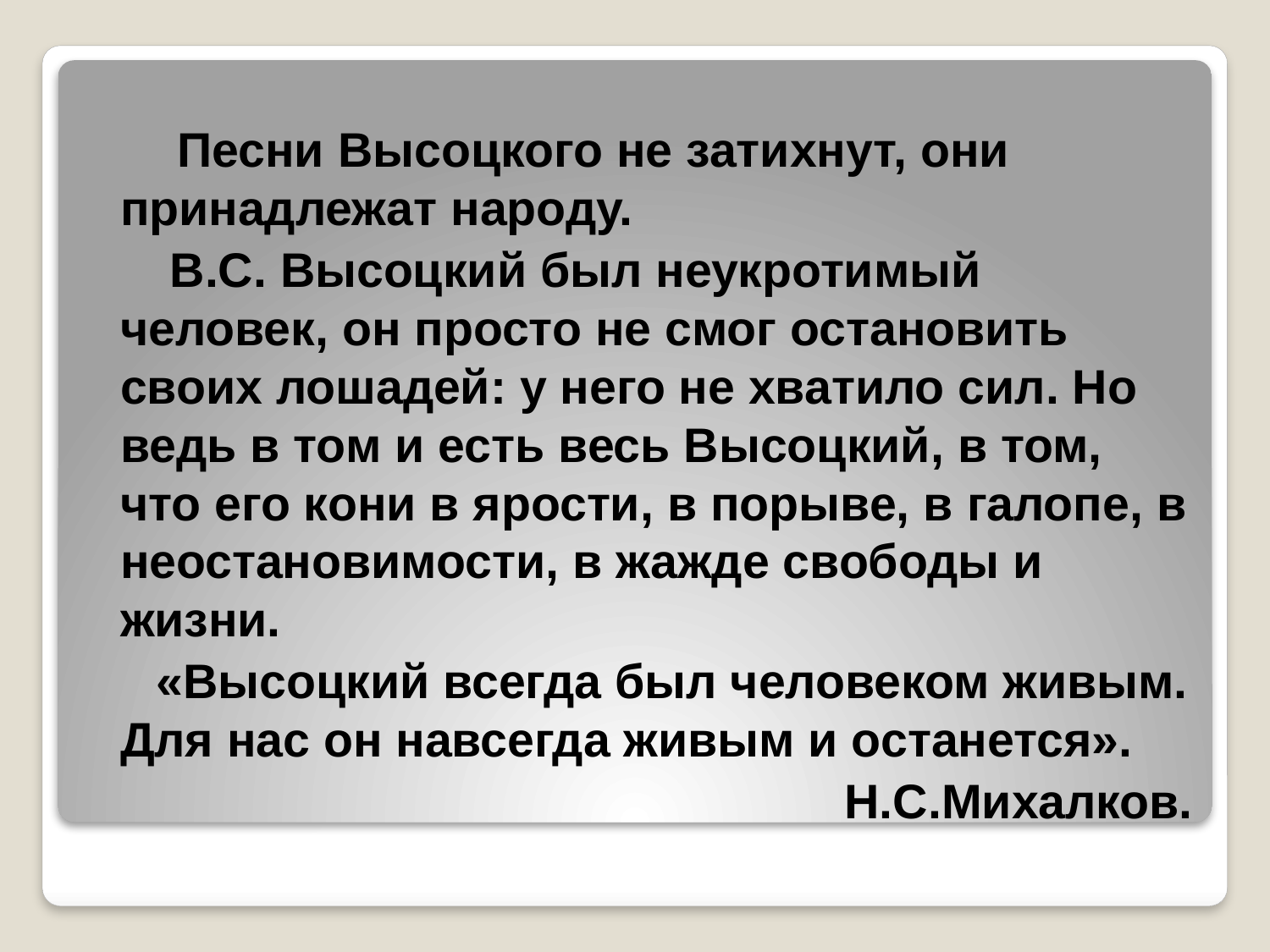

Песни Высоцкого не затихнут, они принадлежат народу.
      В.С. Высоцкий был неукротимый человек, он просто не смог остановить своих лошадей: у него не хватило сил. Но ведь в том и есть весь Высоцкий, в том, что его кони в ярости, в порыве, в галопе, в неостановимости, в жажде свободы и жизни.
     «Высоцкий всегда был человеком живым. Для нас он навсегда живым и останется».
Н.С.Михалков.